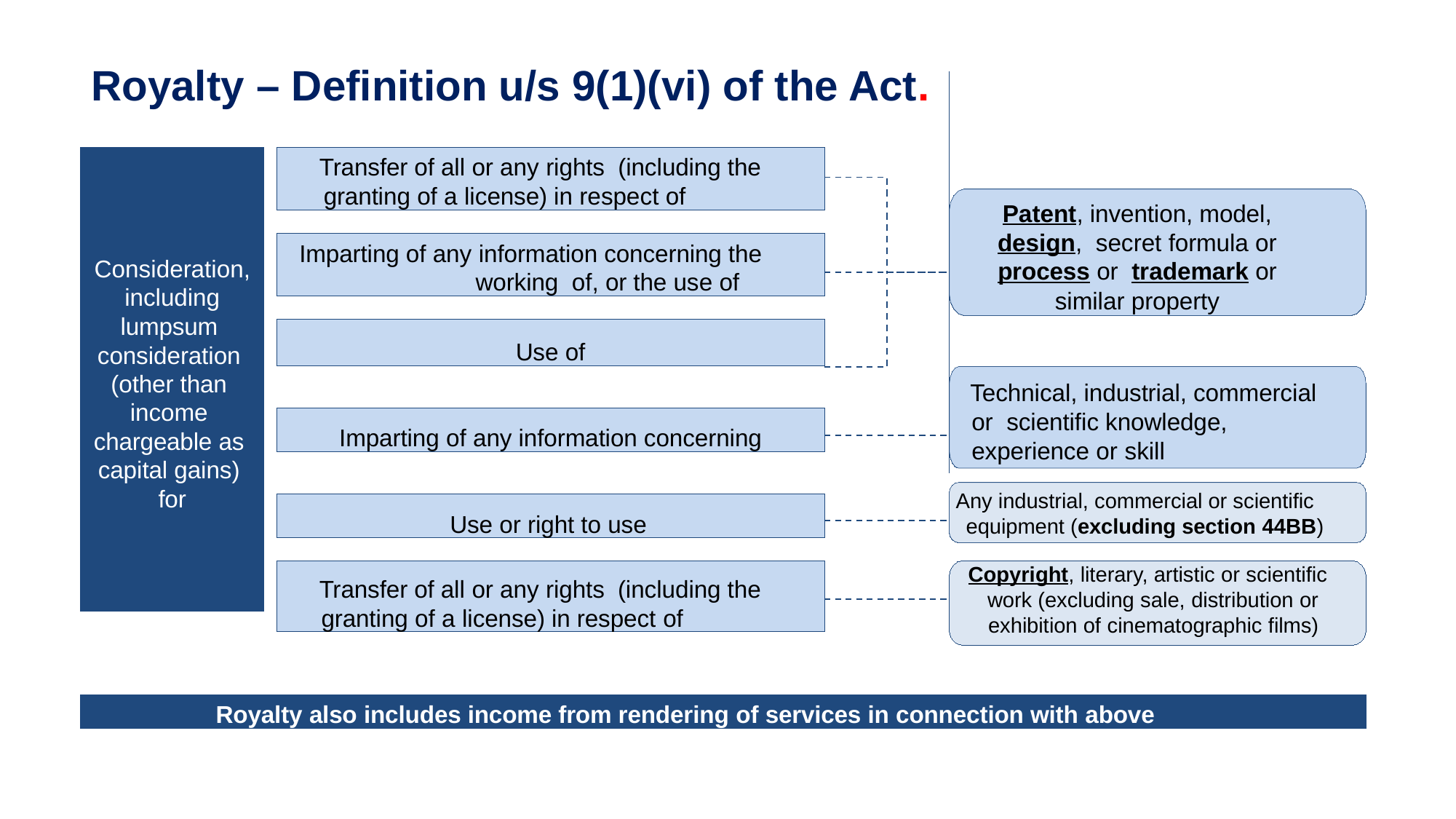

# Royalty – Definition u/s 9(1)(vi) of the Act.

Consideration,  including  lumpsum  consideration  (other than  income  chargeable as  capital gains)  for

Transfer of all or any rights  (including the granting of a license) in respect of

Patent, invention, model, design,  secret formula or process or  trademark or similar property
Imparting of any information concerning the working  of, or the use of
Use of

Technical, industrial, commercial or  scientific knowledge, experience or skill
Imparting of any information concerning

Any industrial, commercial or scientific equipment (excluding section 44BB)
Use or right to use

Copyright, literary, artistic or scientific  work (excluding sale, distribution or
 	exhibition of cinematographic films)

Transfer of all or any rights  (including the granting of a license) in respect of

Royalty also includes income from rendering of services in connection with above
23